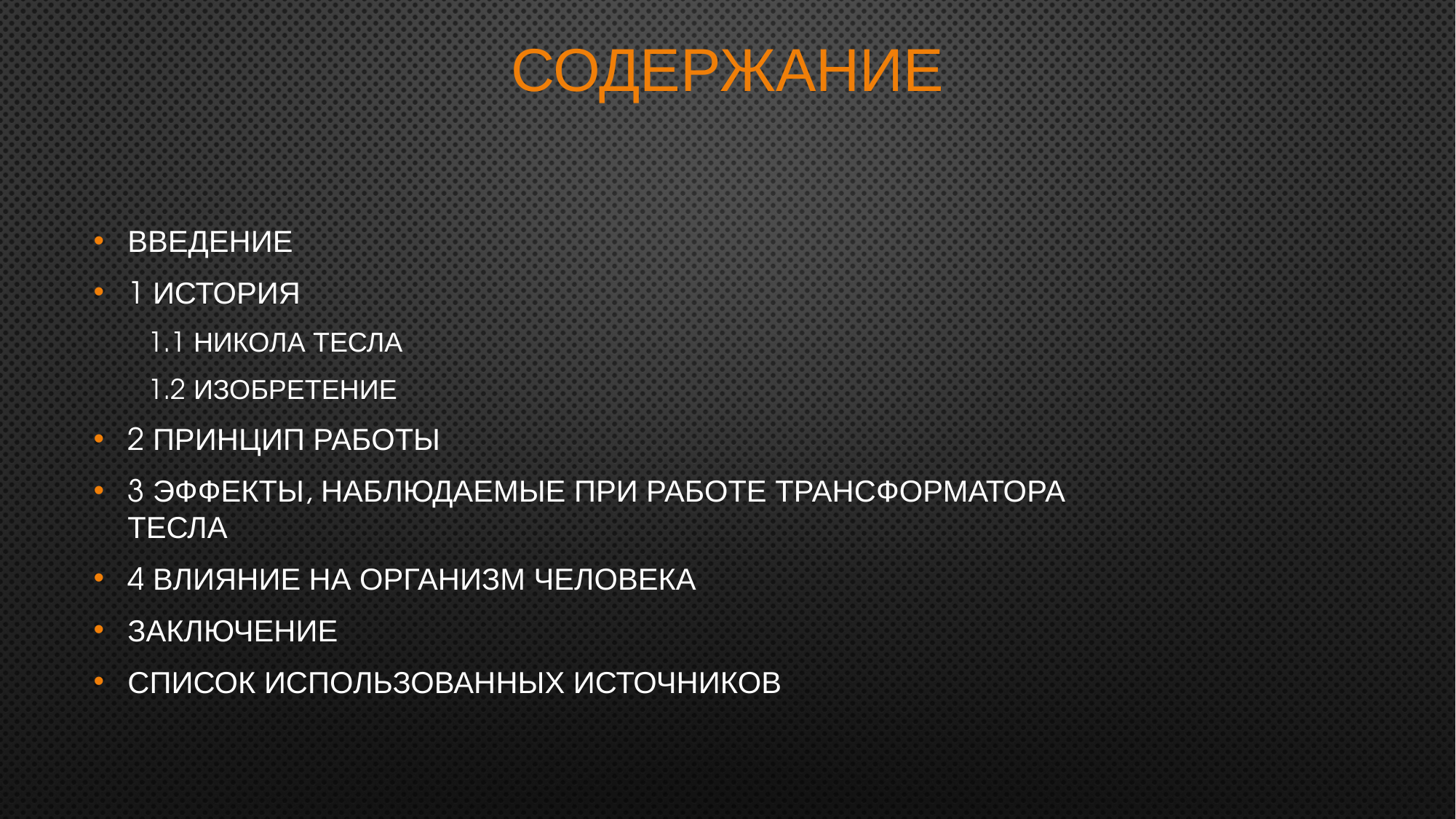

# СОДЕРЖАНИЕ
Введение
1 История
1.1 Никола Тесла
1.2 Изобретение
2 Принцип работы
3 Эффекты, наблюдаемые при работе трансформатора Тесла
4 Влияние на организм человека
Заключение
Список использованных источников